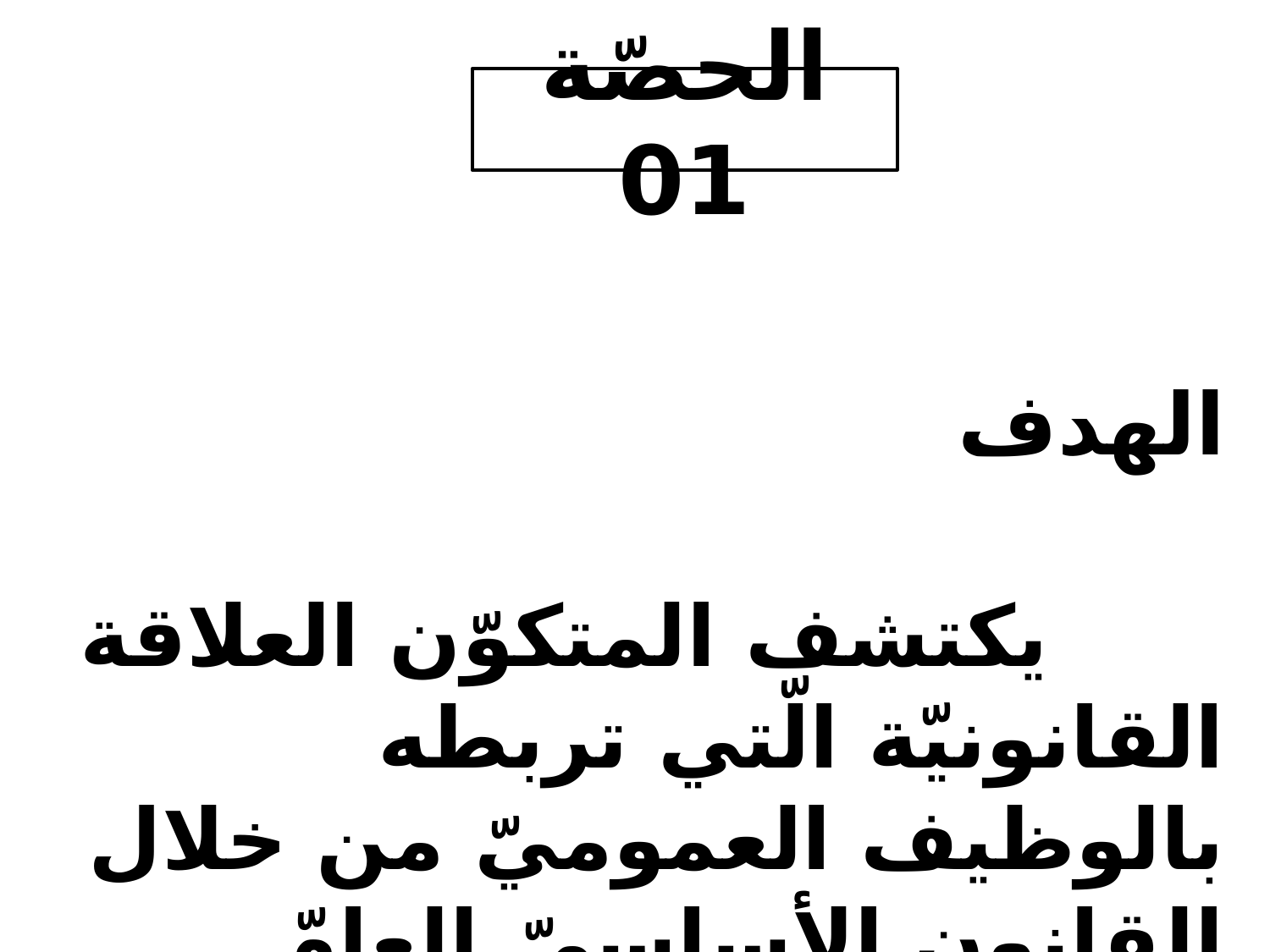

الحصّة 01
الهدف
      يكتشف المتكوّن العلاقة القانونيّة الّتي تربطه بالوظيف العموميّ من خلال القانون الأساسيّ العامّ للوظيفة العموميّة.